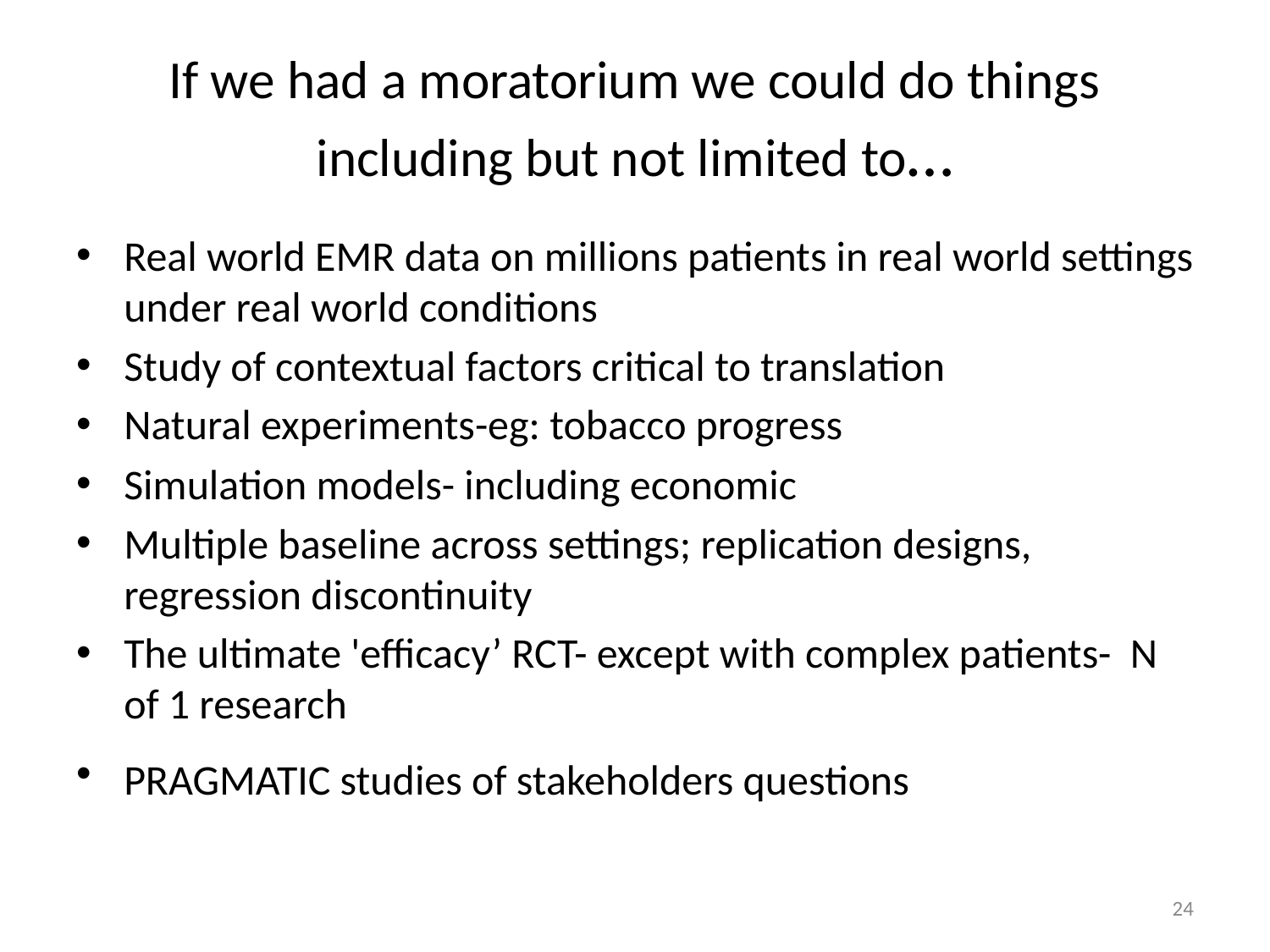

# If we had a moratorium we could do things including but not limited to…
Real world EMR data on millions patients in real world settings under real world conditions
Study of contextual factors critical to translation
Natural experiments-eg: tobacco progress
Simulation models- including economic
Multiple baseline across settings; replication designs, regression discontinuity
The ultimate 'efficacy’ RCT- except with complex patients-  N of 1 research
PRAGMATIC studies of stakeholders questions

24